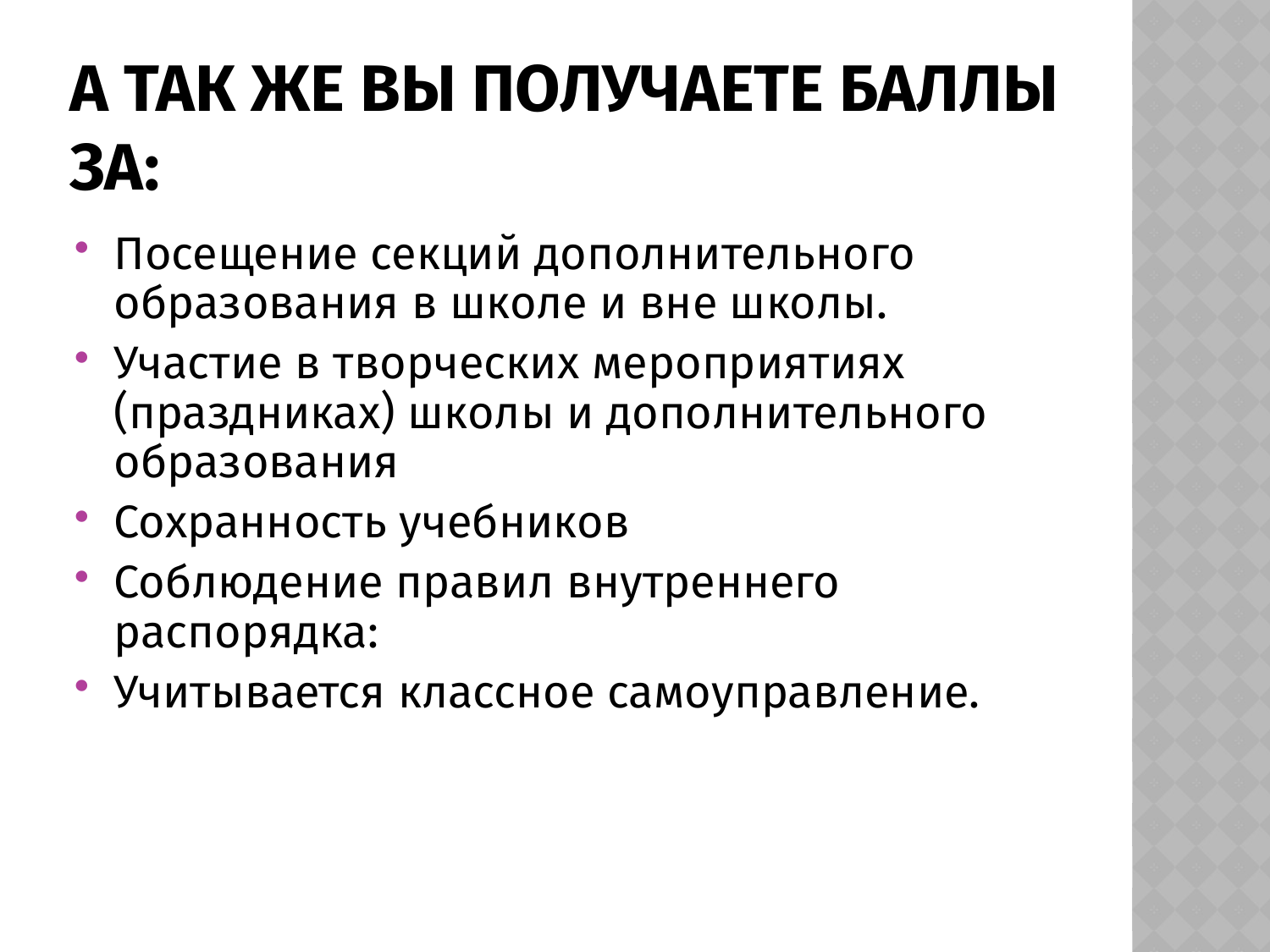

# А так же вы получаете баллы за:
Посещение секций дополнительного образования в школе и вне школы.
Участие в творческих мероприятиях (праздниках) школы и дополнительного образования
Сохранность учебников
Соблюдение правил внутреннего распорядка:
Учитывается классное самоуправление.